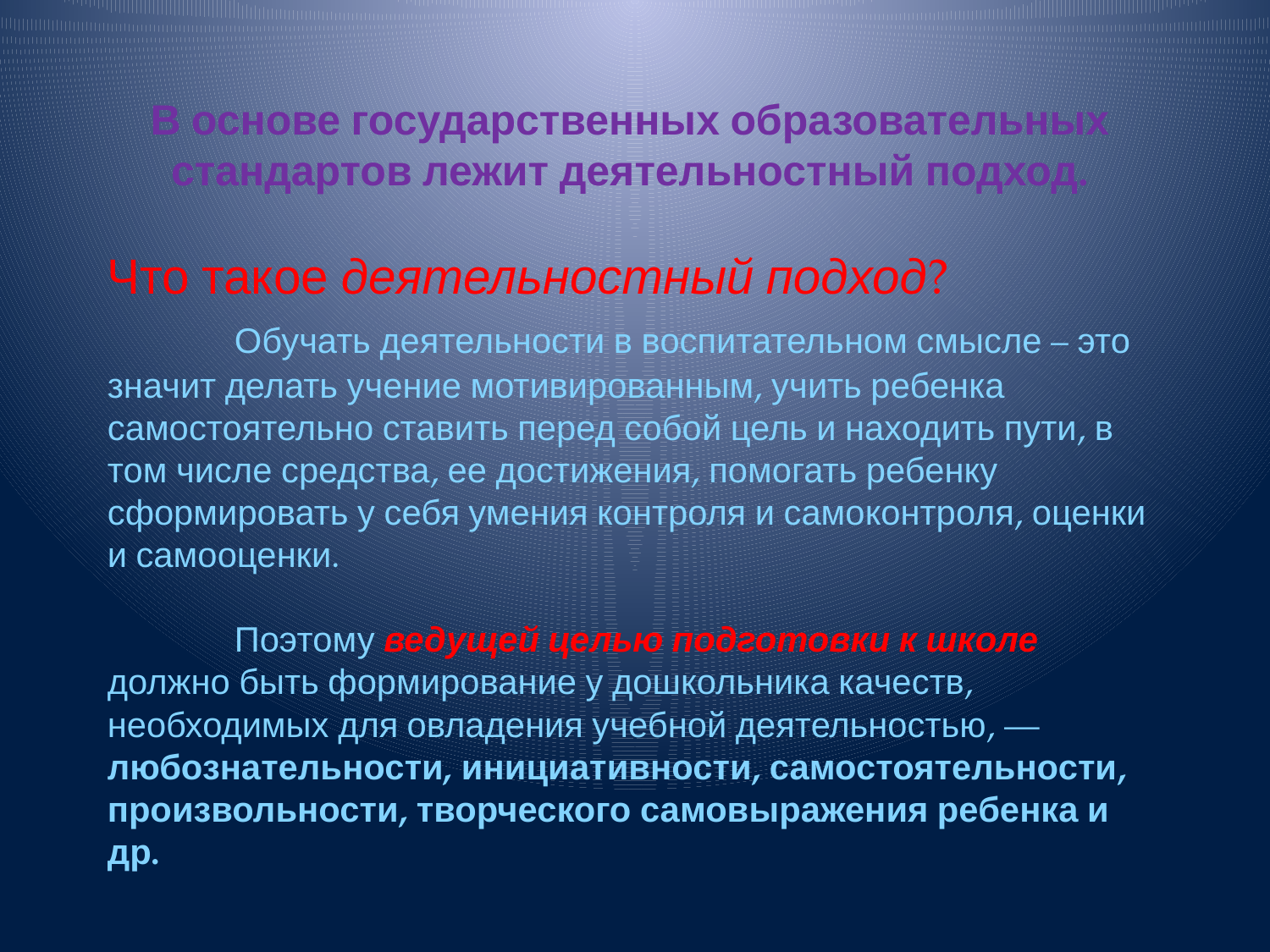

В основе государственных образовательных стандартов лежит деятельностный подход.

Что такое деятельностный подход?
	Обучать деятельности в воспитательном смысле – это значит делать учение мотивированным, учить ребенка самостоятельно ставить перед собой цель и находить пути, в том числе средства, ее достижения, помогать ребенку сформировать у себя умения контроля и самоконтроля, оценки и самооценки.

	Поэтому ведущей целью подготовки к школе должно быть формирование у дошкольника качеств, необходимых для овладения учебной деятельностью, — любознательности, инициативности, самостоятельности, произвольности, творческого самовыражения ребенка и др.